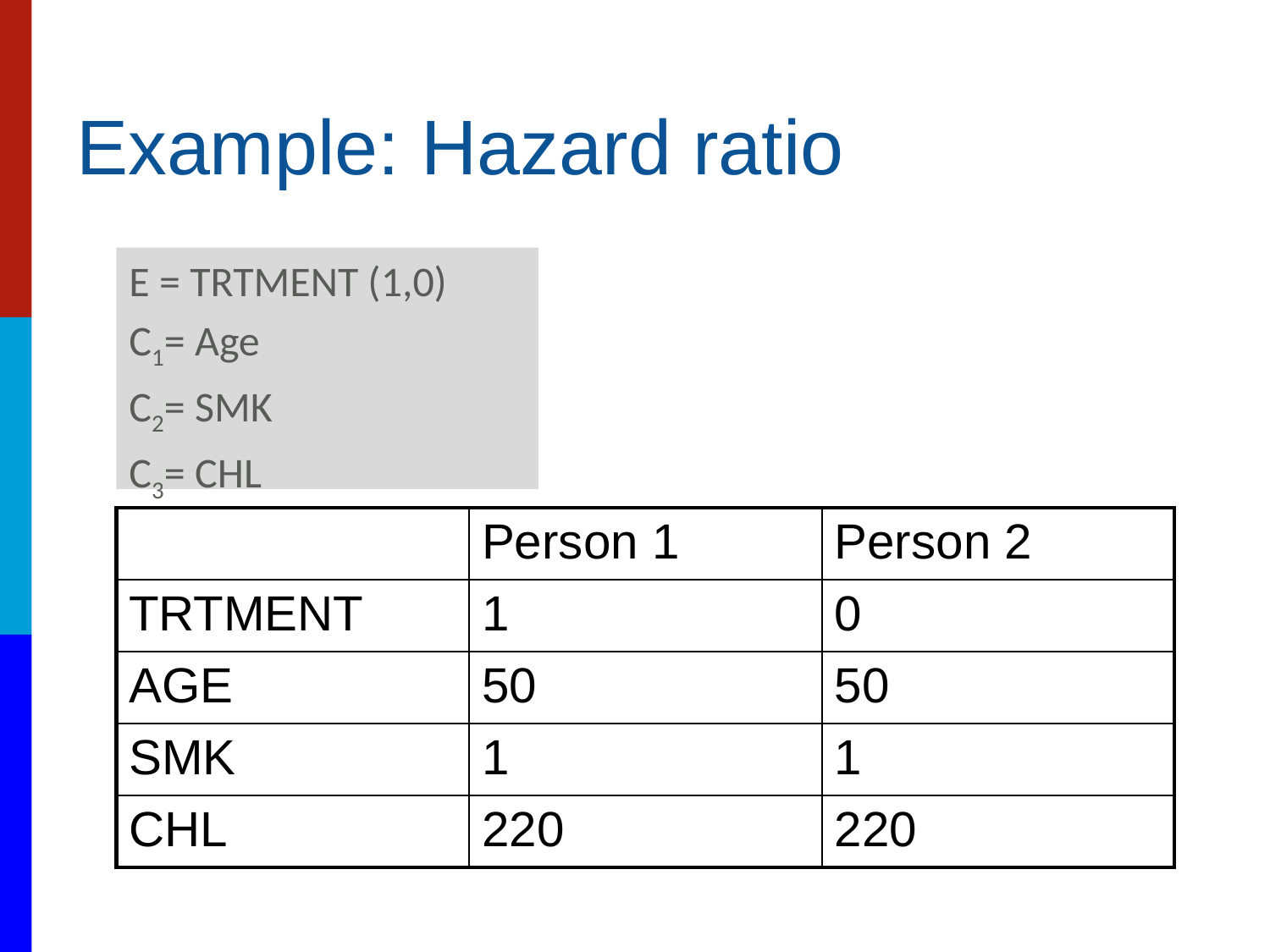

# Example: Hazard ratio
E = TRTMENT (1,0)
C1= Age
C2= SMK
C3= CHL

|  | Person 1 | Person 2 |
| --- | --- | --- |
| TRTMENT | 1 | 0 |
| AGE | 50 | 50 |
| SMK | 1 | 1 |
| CHL | 220 | 220 |